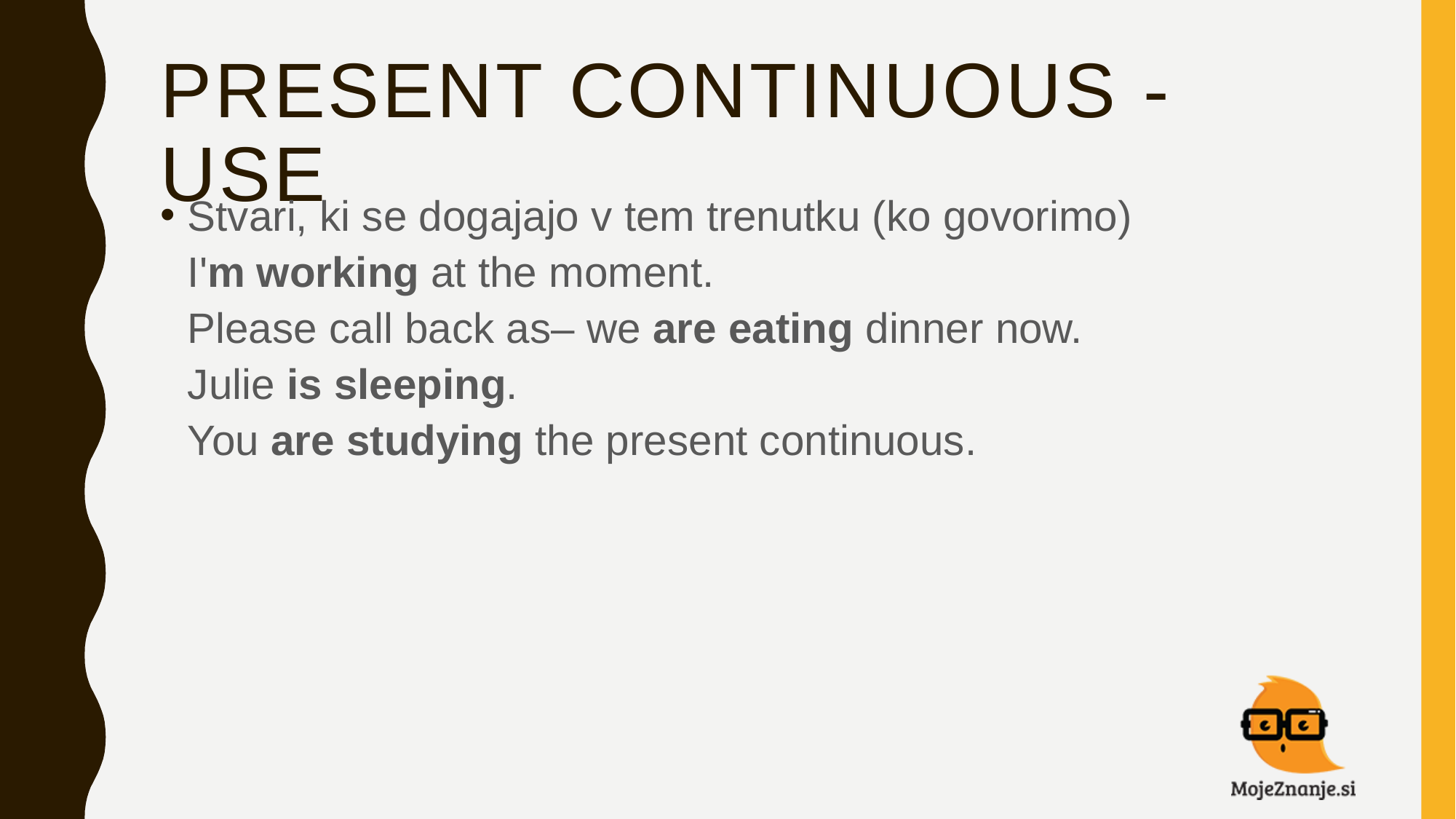

# PRESENT CONTINUOUS - USE
Stvari, ki se dogajajo v tem trenutku (ko govorimo)
I'm working at the moment.
Please call back as– we are eating dinner now.
Julie is sleeping.
You are studying the present continuous.